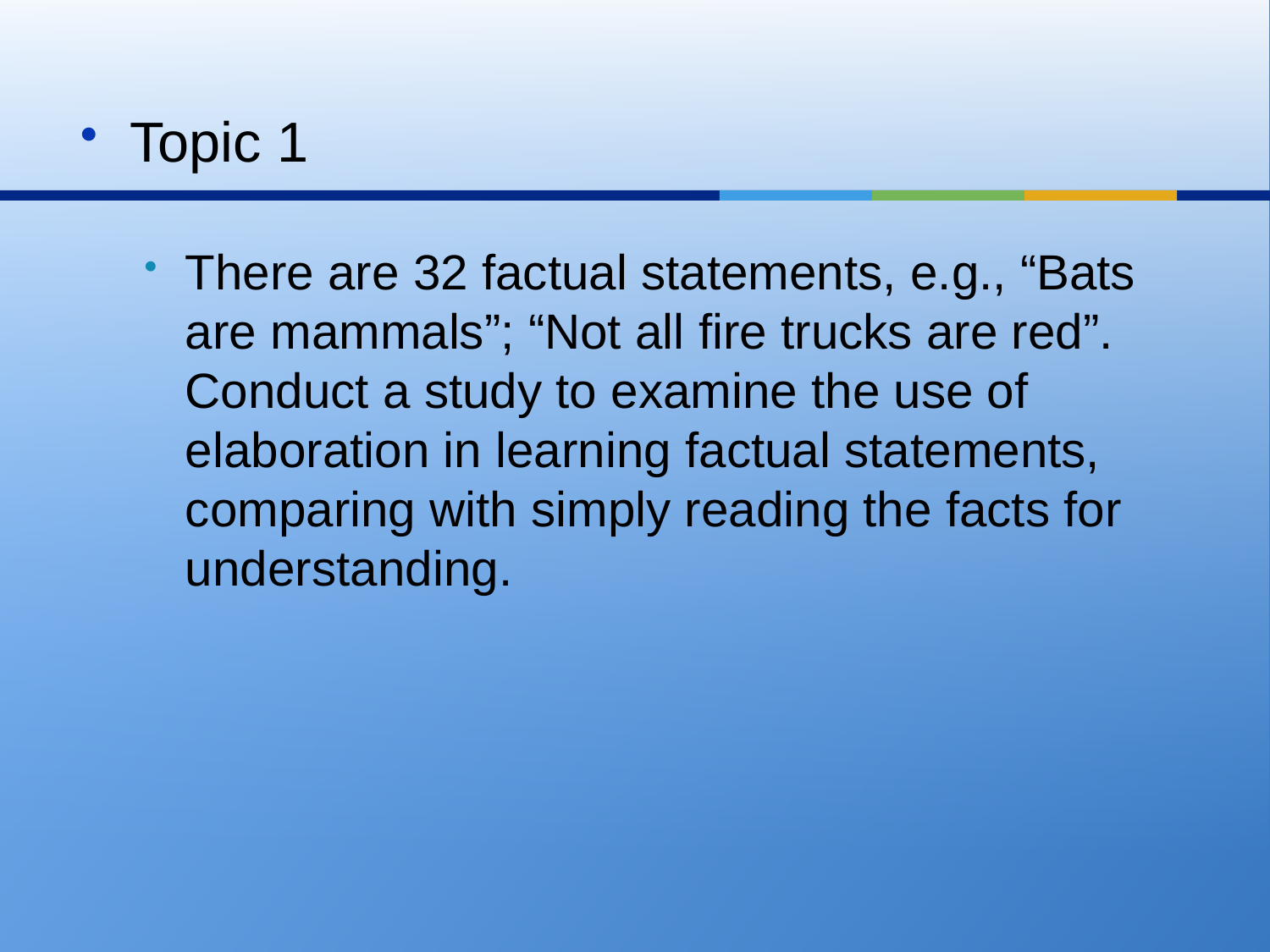

Topic 1

There are 32 factual statements, e.g., “Bats are mammals”; “Not all fire trucks are red”. Conduct a study to examine the use of elaboration in learning factual statements, comparing with simply reading the facts for understanding.